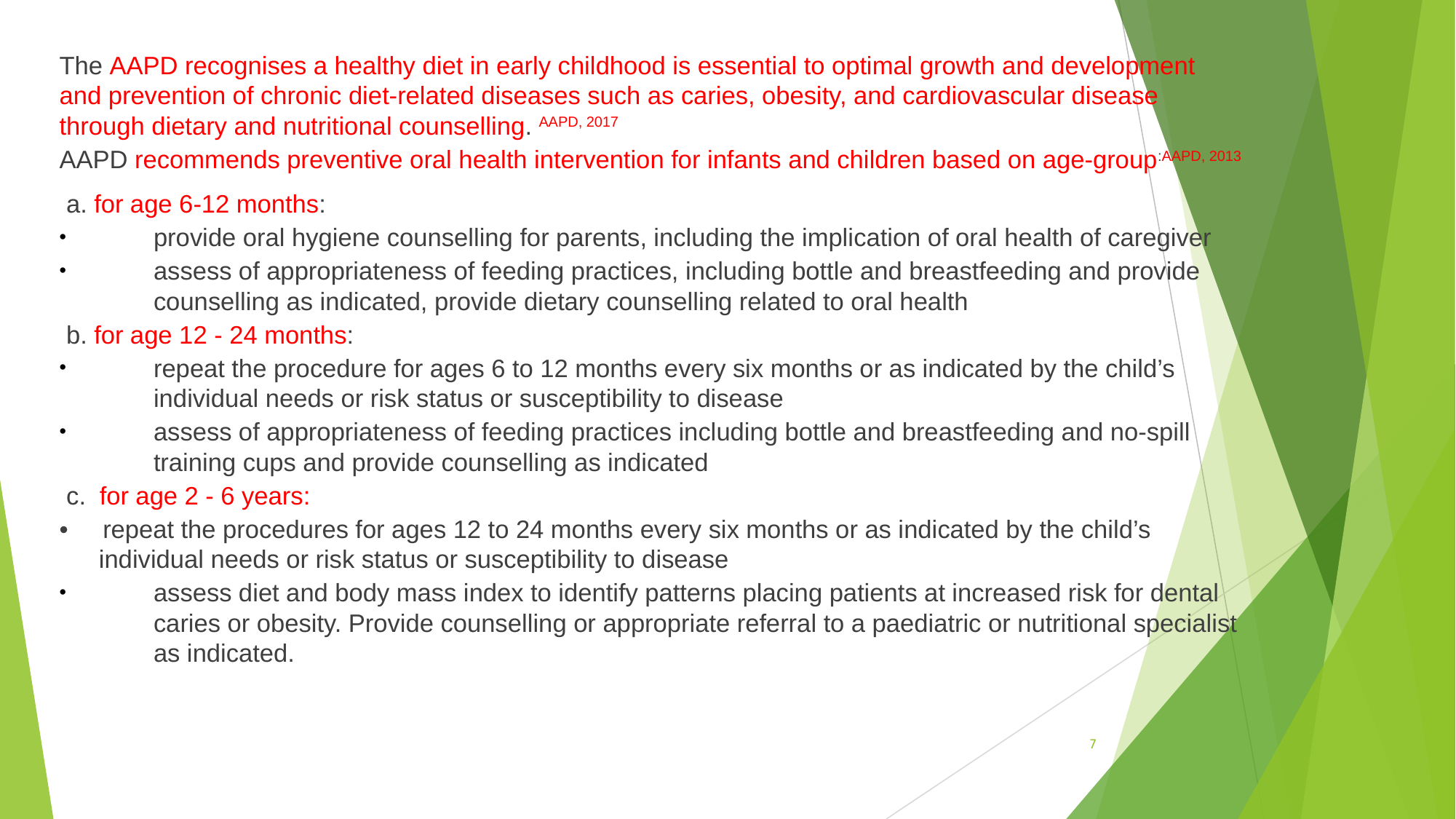

The AAPD recognises a healthy diet in early childhood is essential to optimal growth and development and prevention of chronic diet-related diseases such as caries, obesity, and cardiovascular disease through dietary and nutritional counselling. AAPD, 2017
AAPD recommends preventive oral health intervention for infants and children based on age-group:AAPD, 2013

 a. for age 6-12 months:
provide oral hygiene counselling for parents, including the implication of oral health of caregiver
assess of appropriateness of feeding practices, including bottle and breastfeeding and provide counselling as indicated, provide dietary counselling related to oral health
 b. for age 12 - 24 months:
repeat the procedure for ages 6 to 12 months every six months or as indicated by the child’s individual needs or risk status or susceptibility to disease
assess of appropriateness of feeding practices including bottle and breastfeeding and no-spill training cups and provide counselling as indicated
 c.  for age 2 - 6 years:
•     repeat the procedures for ages 12 to 24 months every six months or as indicated by the child’s individual needs or risk status or susceptibility to disease
assess diet and body mass index to identify patterns placing patients at increased risk for dental caries or obesity. Provide counselling or appropriate referral to a paediatric or nutritional specialist as indicated.

7